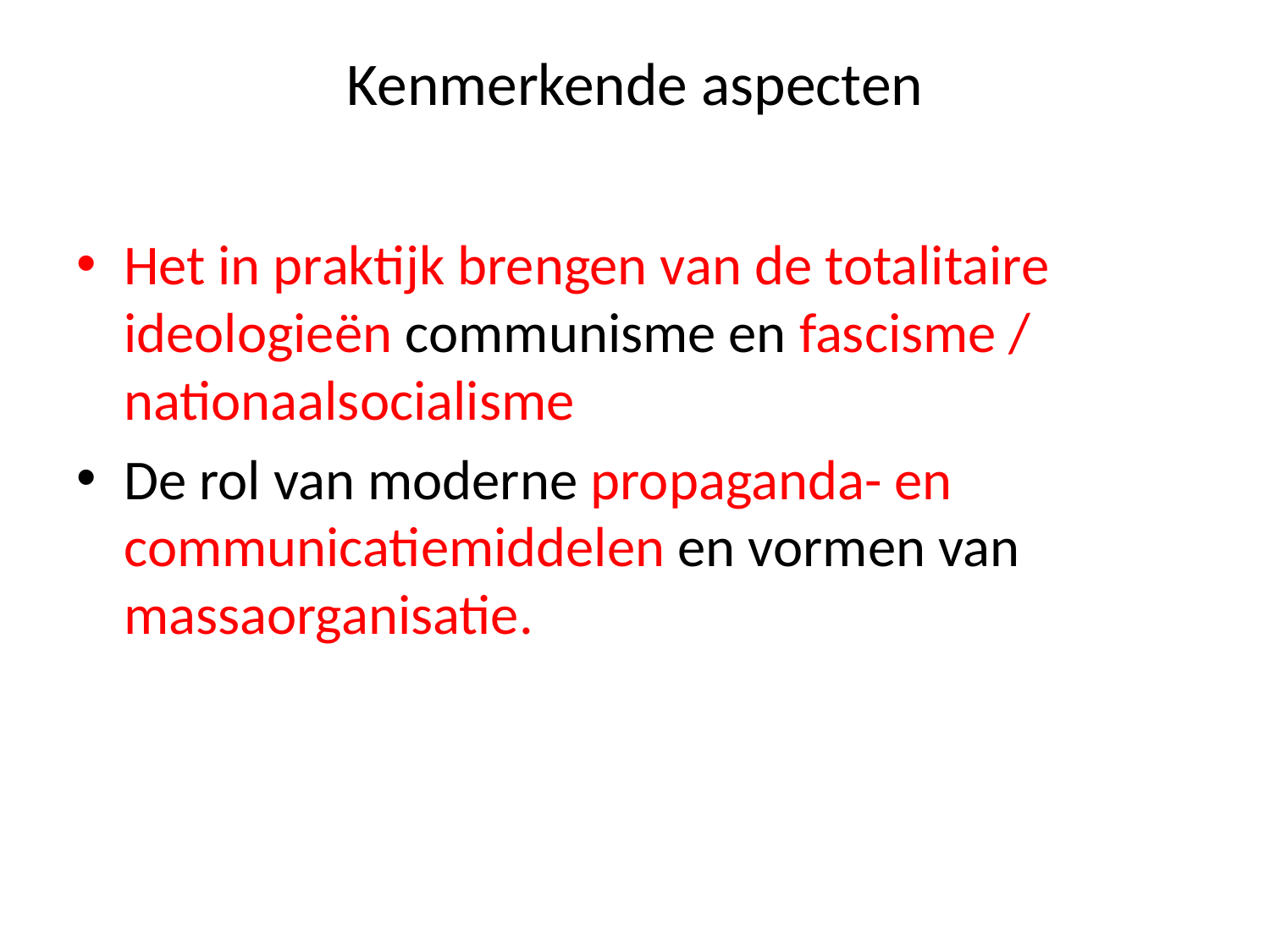

# Kenmerkende aspecten
Het in praktijk brengen van de totalitaire ideologieën communisme en fascisme / nationaalsocialisme
De rol van moderne propaganda- en communicatiemiddelen en vormen van massaorganisatie.